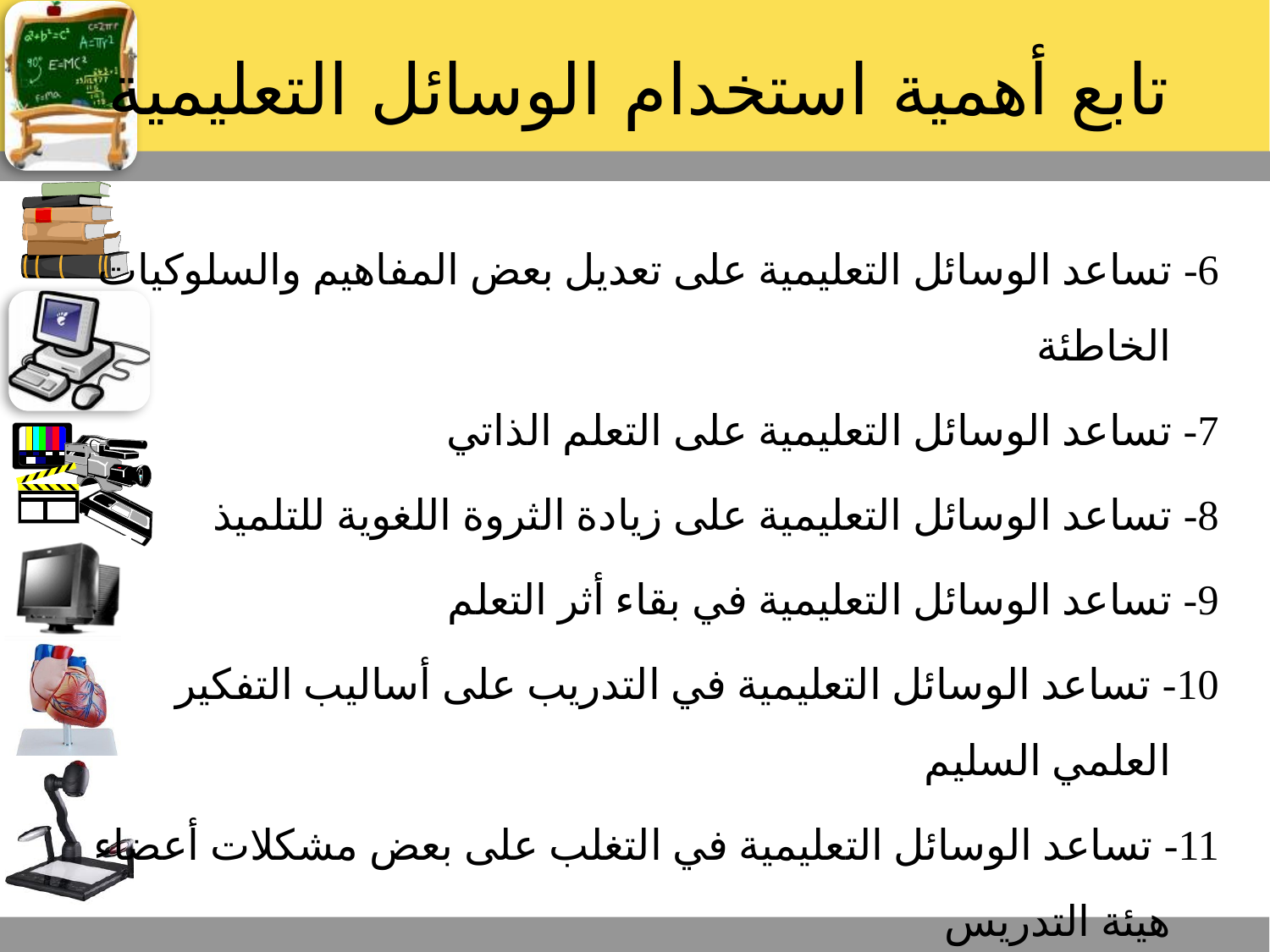

# تابع أهمية استخدام الوسائل التعليمية
6- تساعد الوسائل التعليمية على تعديل بعض المفاهيم والسلوكيات الخاطئة
7- تساعد الوسائل التعليمية على التعلم الذاتي
8- تساعد الوسائل التعليمية على زيادة الثروة اللغوية للتلميذ
9- تساعد الوسائل التعليمية في بقاء أثر التعلم
10- تساعد الوسائل التعليمية في التدريب على أساليب التفكير العلمي السليم
11- تساعد الوسائل التعليمية في التغلب على بعض مشكلات أعضاء هيئة التدريس
12- تساعد الوسائل التعليمية في توفير وقت وجهد المعلم